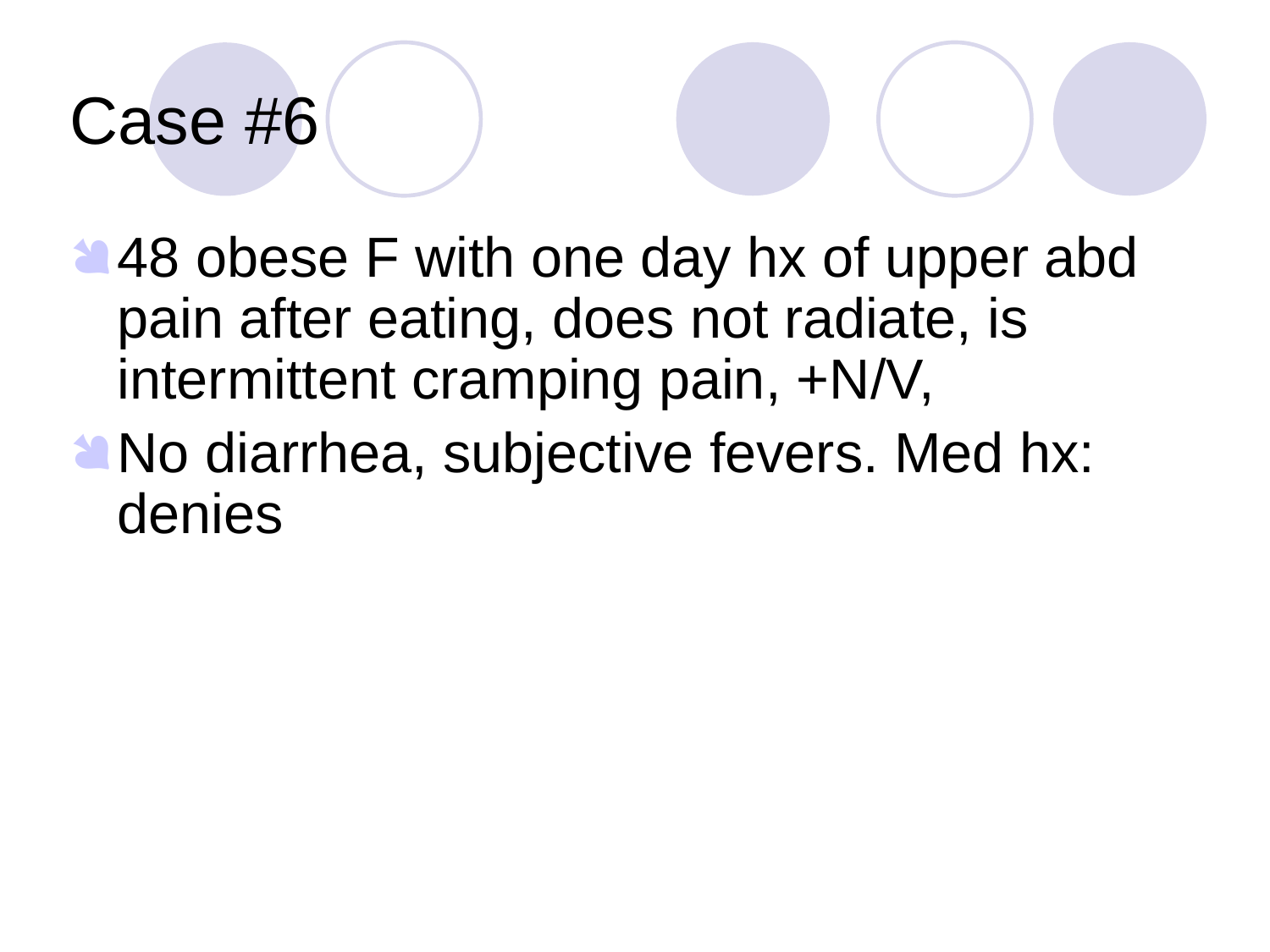

Case #6
48 obese F with one day hx of upper abd pain after eating, does not radiate, is intermittent cramping pain, +N/V,
No diarrhea, subjective fevers. Med hx: denies